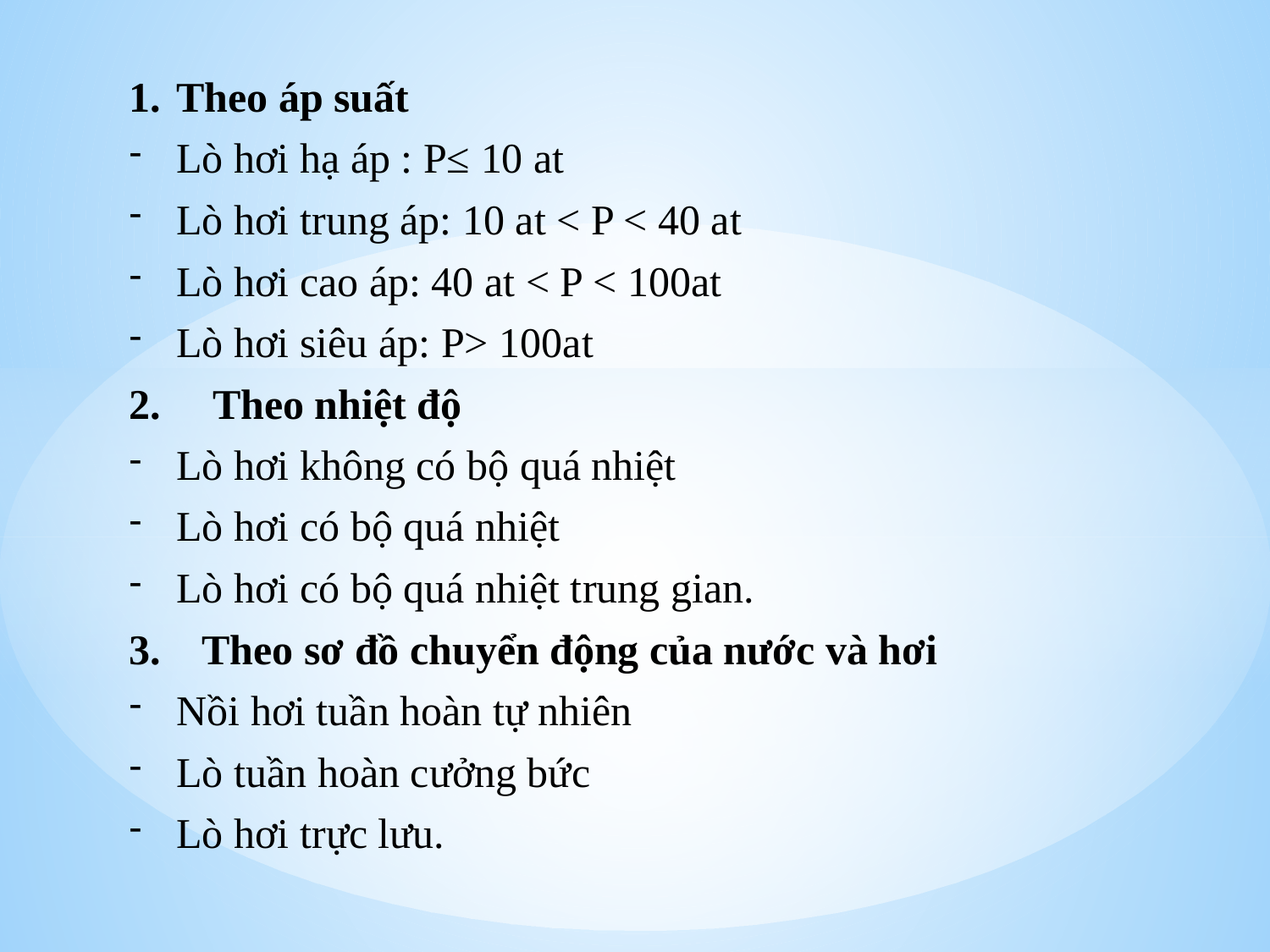

Theo áp suất
Lò hơi hạ áp : P≤ 10 at
Lò hơi trung áp: 10 at < P < 40 at
Lò hơi cao áp: 40 at < P < 100at
Lò hơi siêu áp: P> 100at
2.     Theo nhiệt độ
Lò hơi không có bộ quá nhiệt
Lò hơi có bộ quá nhiệt
Lò hơi có bộ quá nhiệt trung gian.
3.    Theo sơ đồ chuyển động của nước và hơi
Nồi hơi tuần hoàn tự nhiên
Lò tuần hoàn cưởng bức
Lò hơi trực lưu.